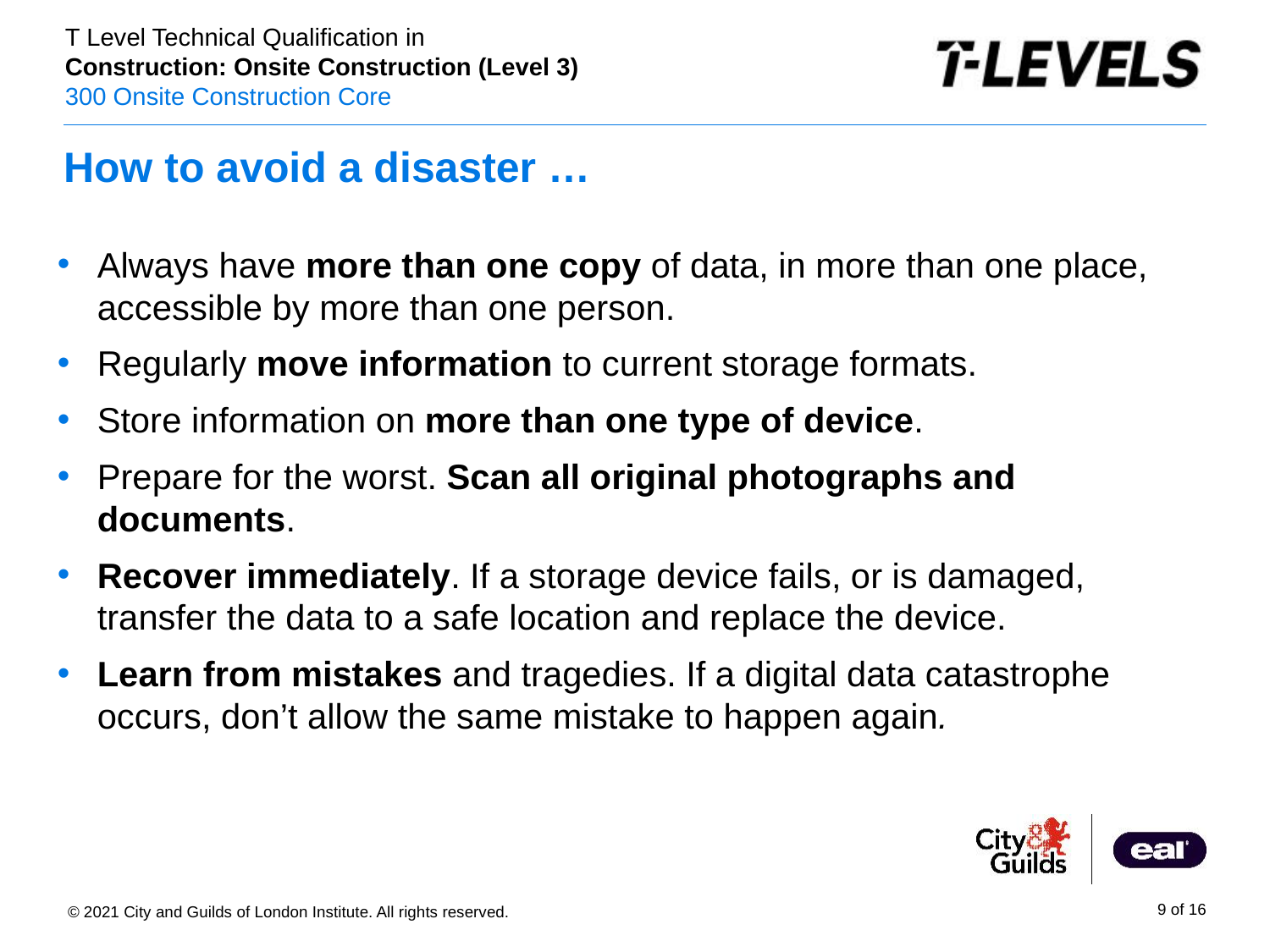

# How to avoid a disaster …

Always have more than one copy of data, in more than one place, accessible by more than one person.
Regularly move information to current storage formats.
Store information on more than one type of device.
Prepare for the worst. Scan all original photographs and documents.
Recover immediately. If a storage device fails, or is damaged, transfer the data to a safe location and replace the device.
Learn from mistakes and tragedies. If a digital data catastrophe occurs, don’t allow the same mistake to happen again.